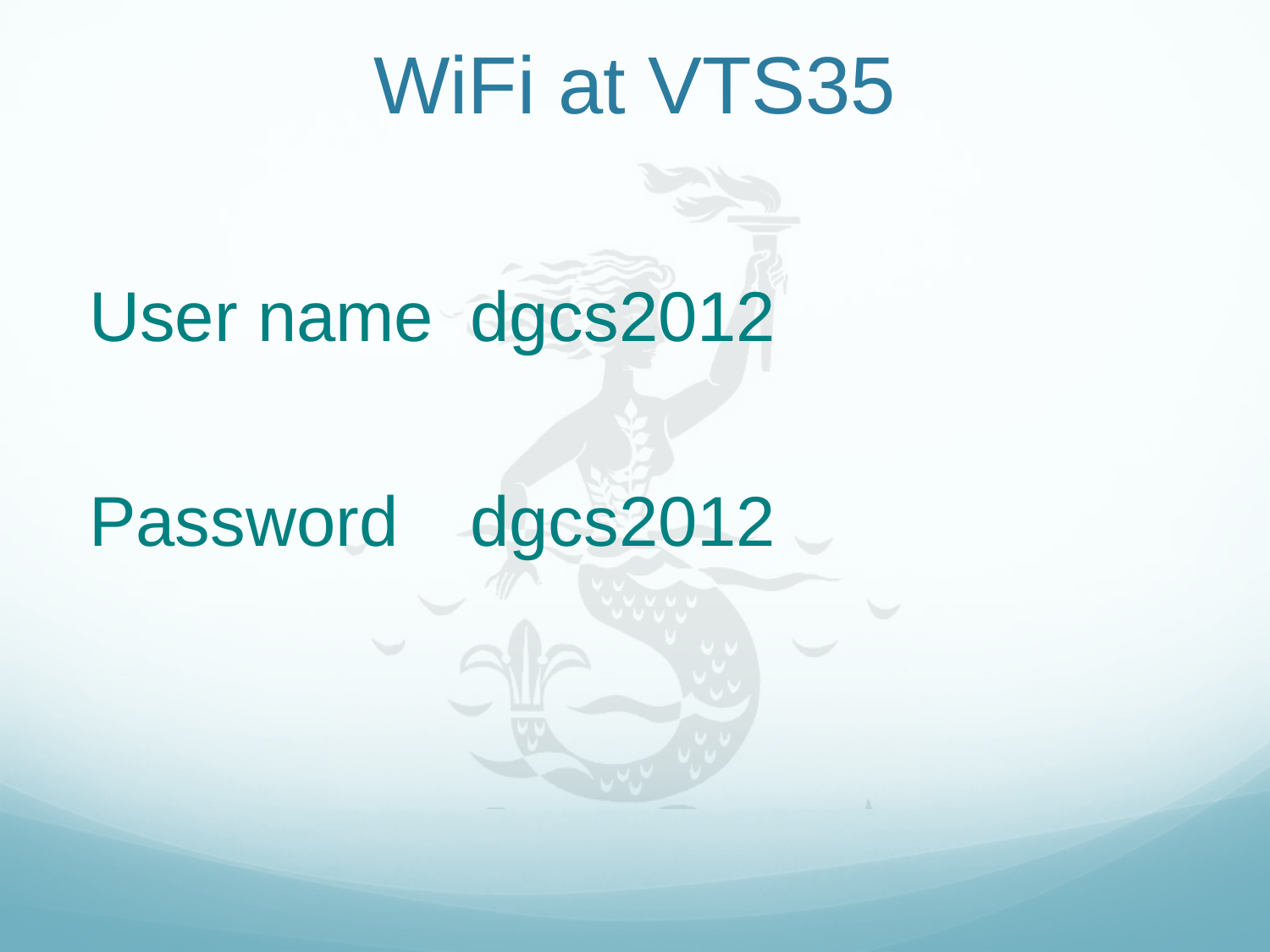

# WiFi at VTS35
User name	dgcs2012
Password	dgcs2012